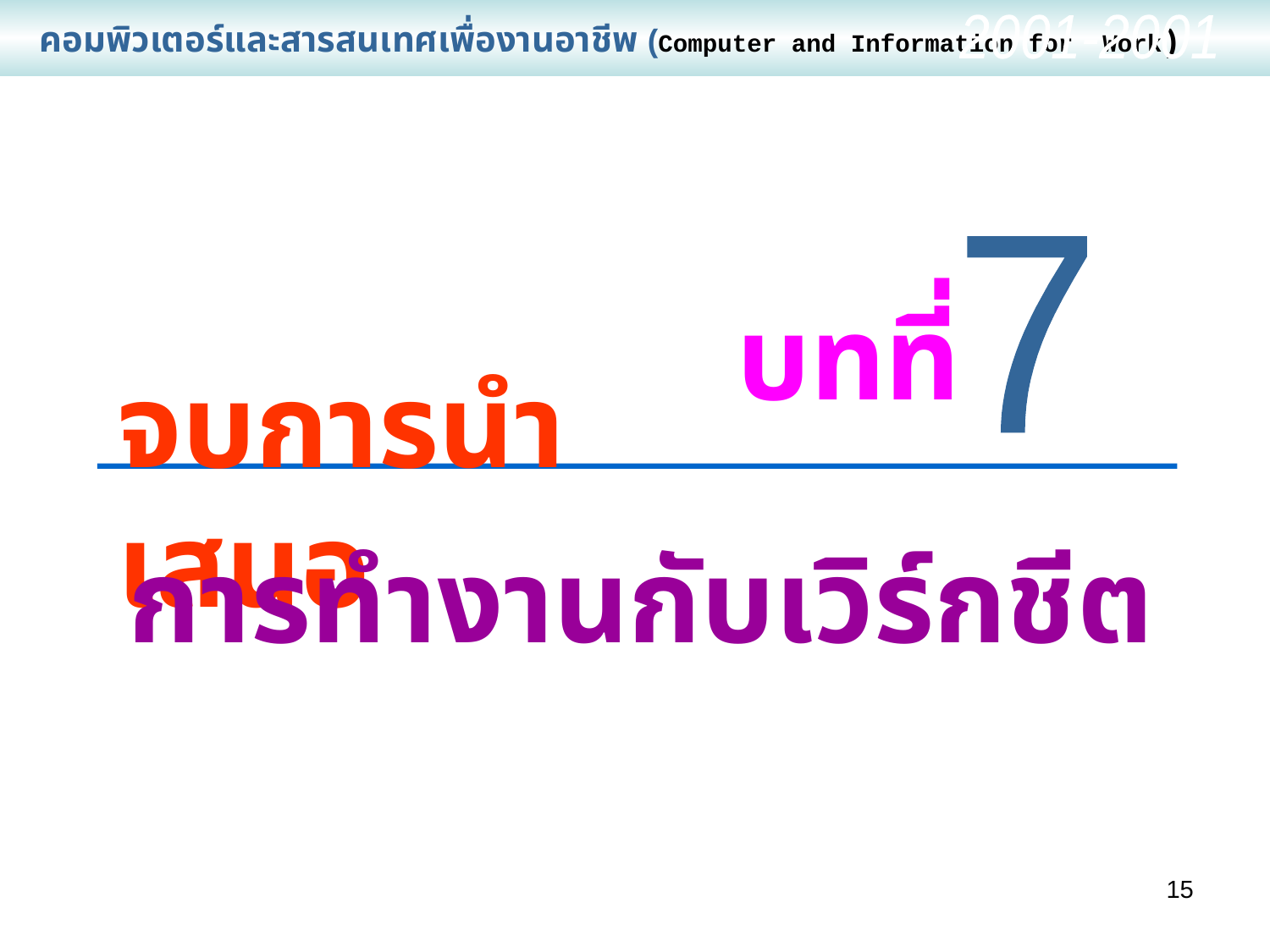

คอมพิวเตอร์และสารสนเทศเพื่องานอาชีพ (Computer and Information for  Work)
2001-2001
7
บทที่
จบการนำเสนอ

 การทำงานกับเวิร์กชีต
15